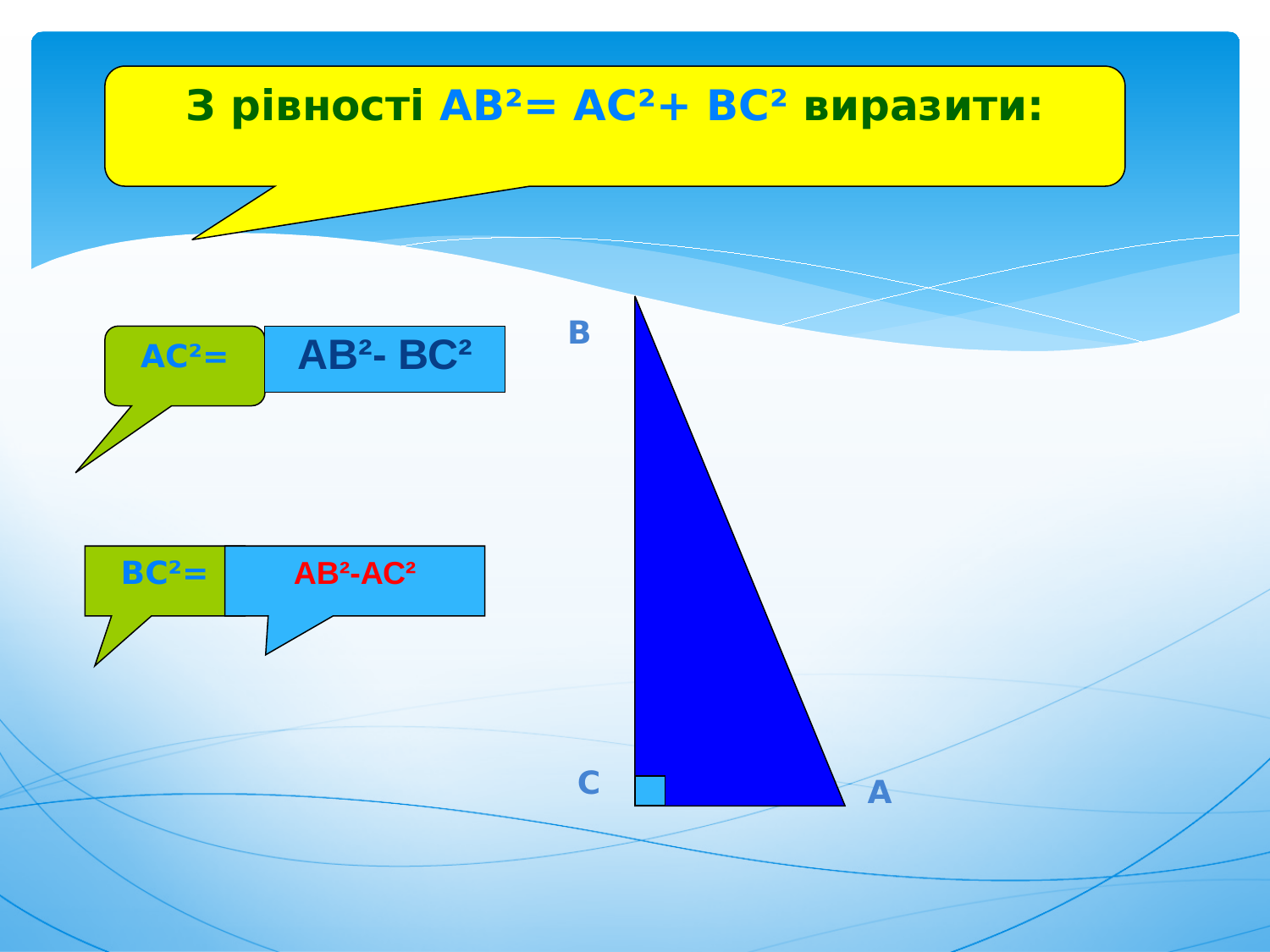

#
З рівності АВ²= АС²+ ВС² виразити:

В
АС²=
АВ²- ВС²
ВС²=
АВ²-АС²
С
А